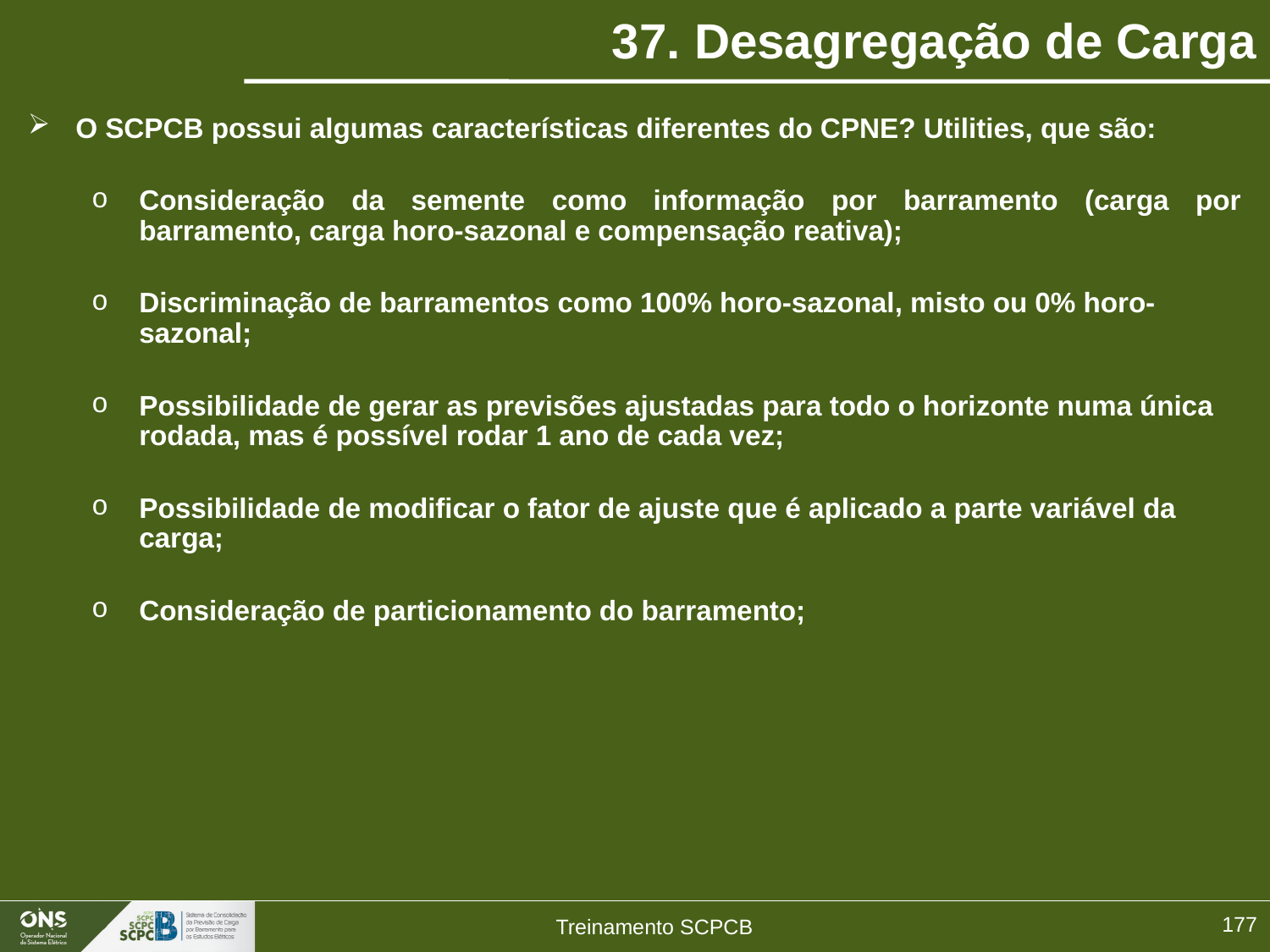

# 37. Desagregação de Carga
O SCPCB possui algumas características diferentes do CPNE? Utilities, que são:

Consideração da semente como informação por barramento (carga por barramento, carga horo-sazonal e compensação reativa);

Discriminação de barramentos como 100% horo-sazonal, misto ou 0% horo-sazonal;

Possibilidade de gerar as previsões ajustadas para todo o horizonte numa única rodada, mas é possível rodar 1 ano de cada vez;

Possibilidade de modificar o fator de ajuste que é aplicado a parte variável da carga;

Consideração de particionamento do barramento;